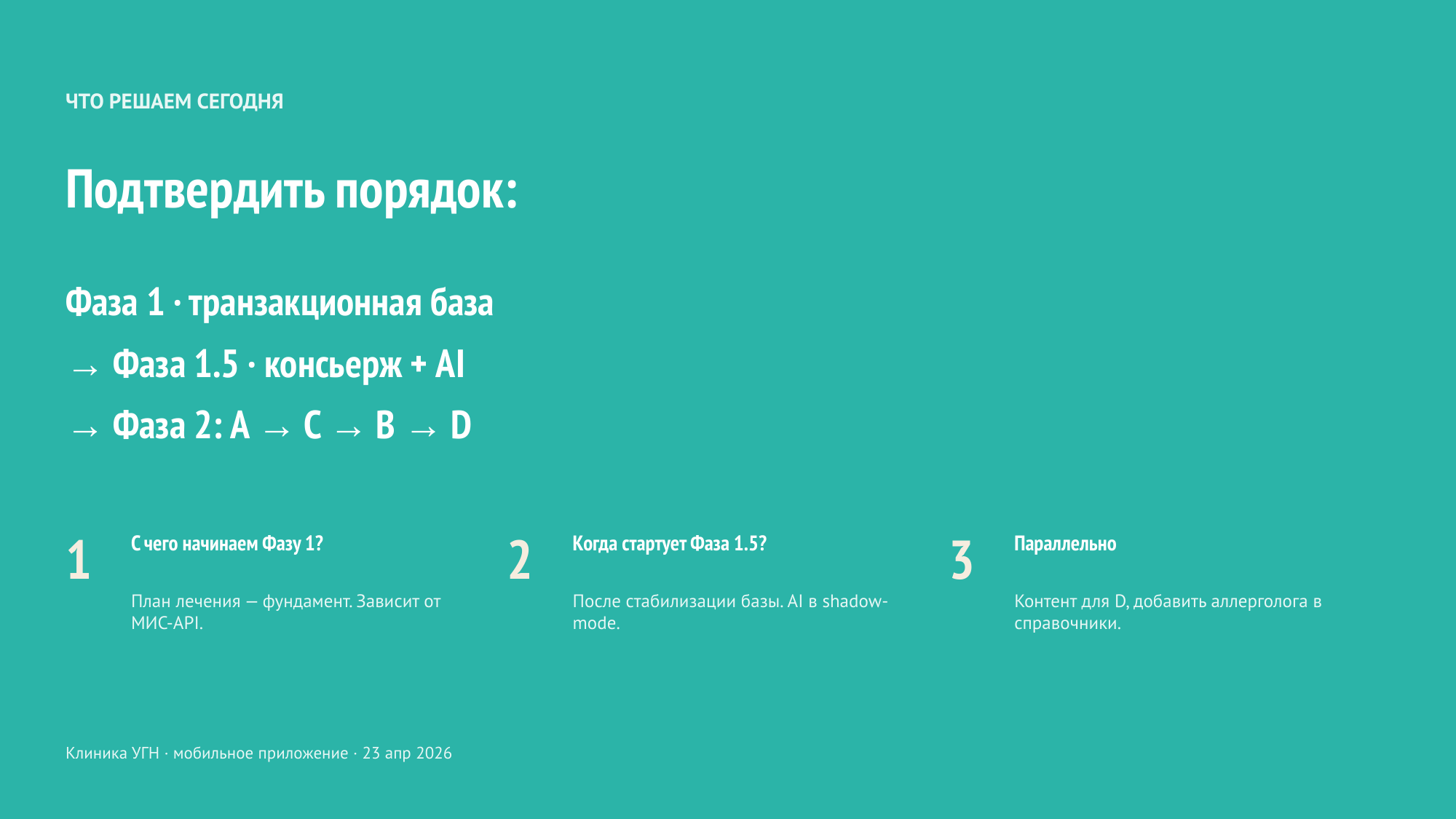

ЧТО РЕШАЕМ СЕГОДНЯ
Подтвердить порядок:
Фаза 1 · транзакционная база
→ Фаза 1.5 · консьерж + AI
→ Фаза 2: A → C → B → D
1
2
3
С чего начинаем Фазу 1?
Когда стартует Фаза 1.5?
Параллельно
План лечения — фундамент. Зависит от МИС-API.
После стабилизации базы. AI в shadow-mode.
Контент для D, добавить аллерголога в справочники.
Клиника УГН · мобильное приложение · 23 апр 2026